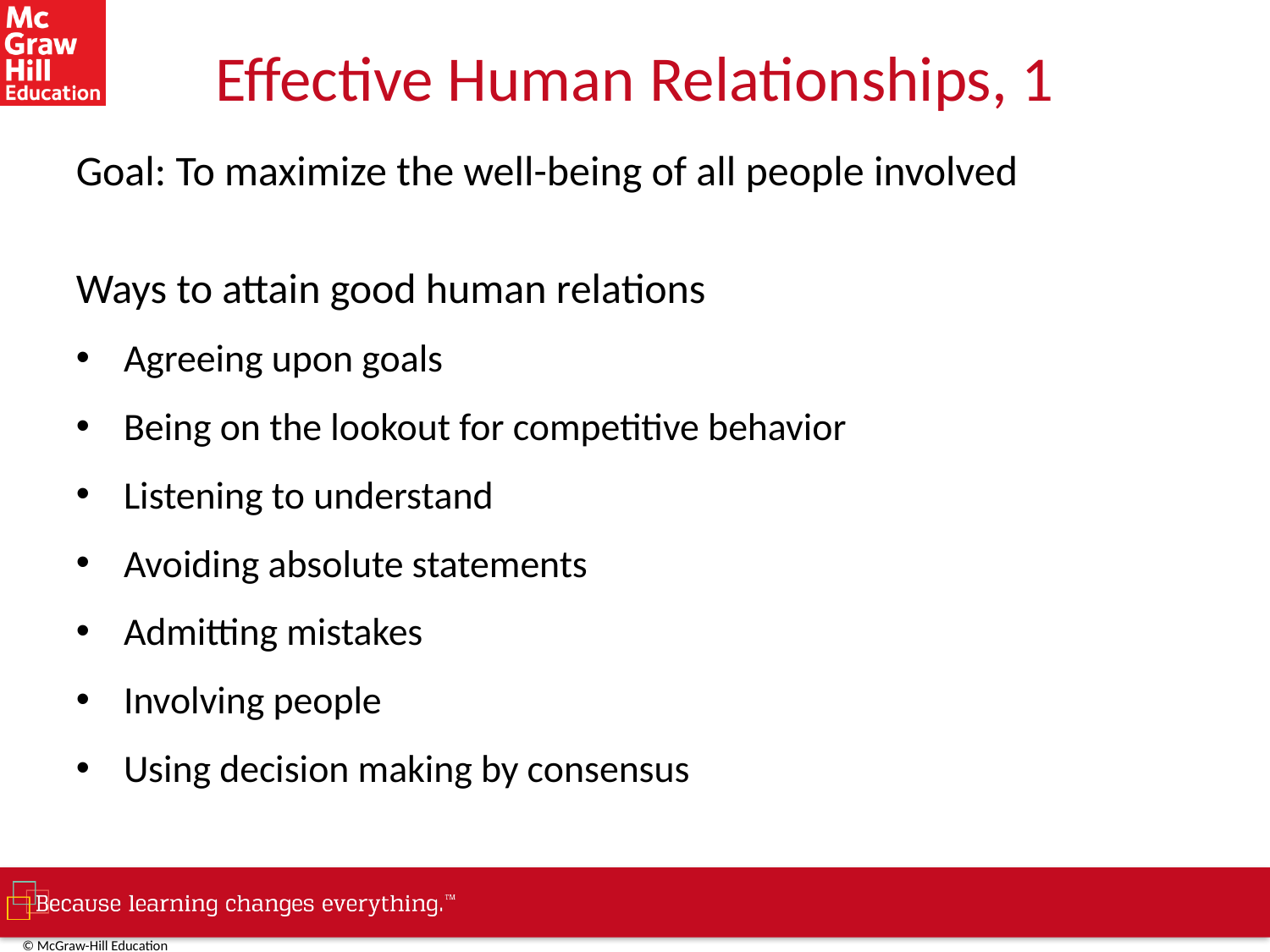

# Effective Human Relationships, 1
Goal: To maximize the well-being of all people involved

Ways to attain good human relations
Agreeing upon goals
Being on the lookout for competitive behavior
Listening to understand
Avoiding absolute statements
Admitting mistakes
Involving people
Using decision making by consensus